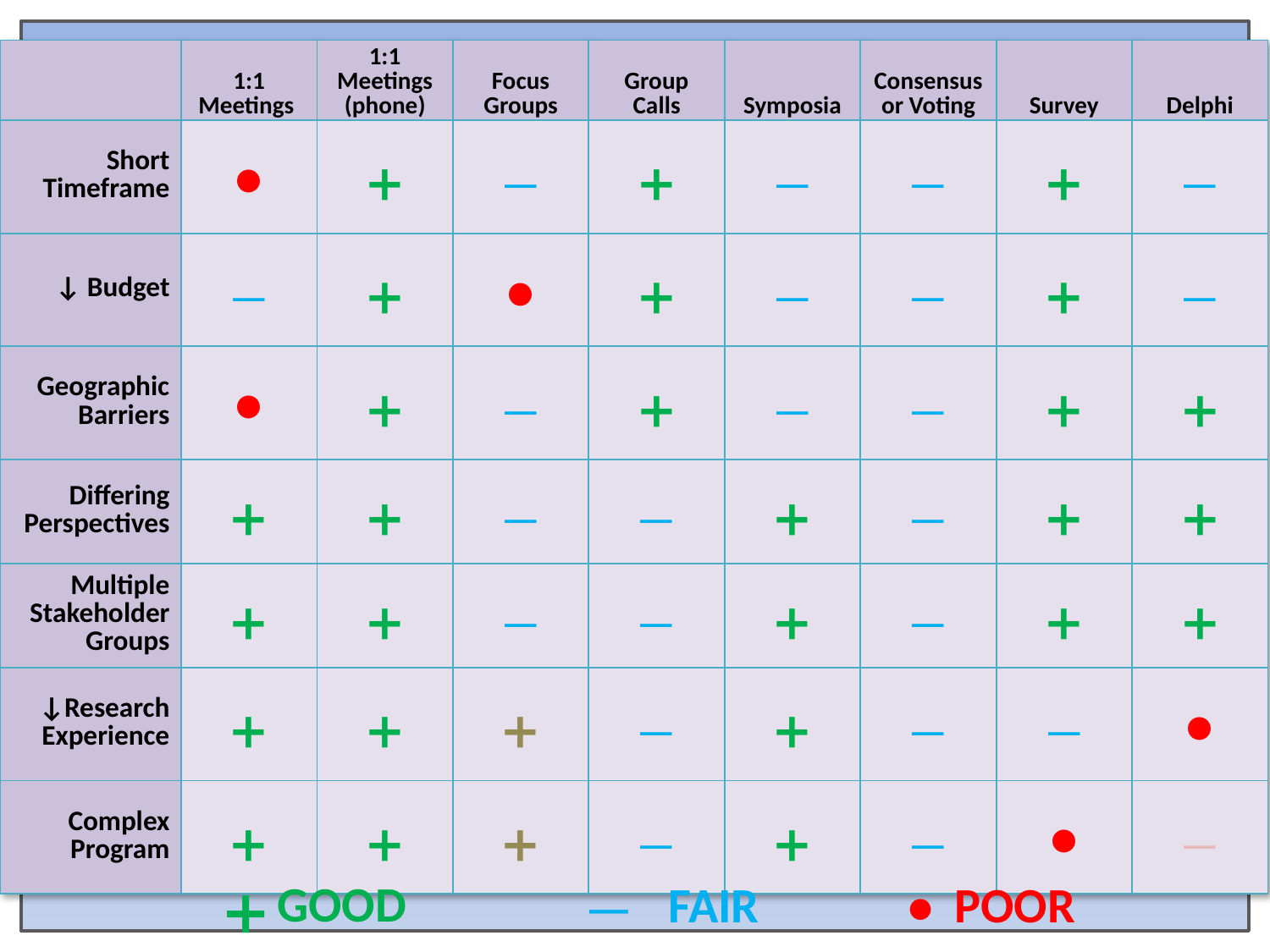

|  | 1:1 Meetings | 1:1 Meetings (phone) | Focus Groups | Group Calls | Symposia | Consensus or Voting | Survey | Delphi |
| --- | --- | --- | --- | --- | --- | --- | --- | --- |
| Short Timeframe | • | + | – | + | – | – | + | – |
| ↓ Budget | – | + | • | + | – | – | + | – |
| Geographic Barriers | • | + | – | + | – | – | + | + |
| Differing Perspectives | + | + | – | – | + | – | + | + |
| Multiple Stakeholder Groups | + | + | – | – | + | – | + | + |
| ↓Research Experience | + | + | + | – | + | – | – | • |
| Complex Program | + | + | + | – | + | – | • | – |
–
+
•
GOOD
FAIR
POOR